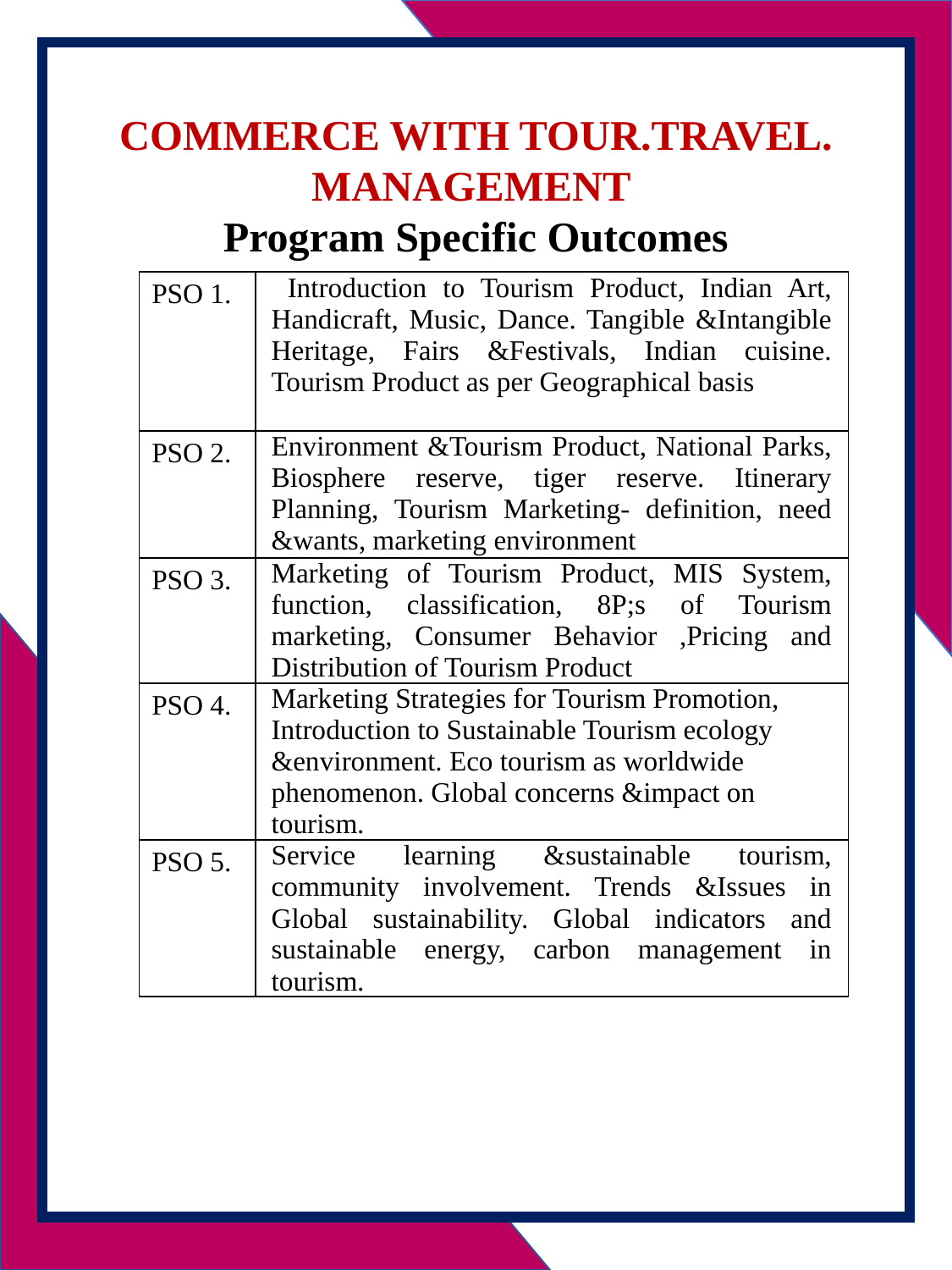

COMMERCE WITH TOUR.TRAVEL. MANAGEMENT
Program Specific Outcomes

| PSO 1. | Introduction to Tourism Product, Indian Art, Handicraft, Music, Dance. Tangible &Intangible Heritage, Fairs &Festivals, Indian cuisine. Tourism Product as per Geographical basis |
| --- | --- |
| PSO 2. | Environment &Tourism Product, National Parks, Biosphere reserve, tiger reserve. Itinerary Planning, Tourism Marketing- definition, need &wants, marketing environment |
| PSO 3. | Marketing of Tourism Product, MIS System, function, classification, 8P;s of Tourism marketing, Consumer Behavior ,Pricing and Distribution of Tourism Product |
| PSO 4. | Marketing Strategies for Tourism Promotion, Introduction to Sustainable Tourism ecology &environment. Eco tourism as worldwide phenomenon. Global concerns &impact on tourism. |
| PSO 5. | Service learning &sustainable tourism, community involvement. Trends &Issues in Global sustainability. Global indicators and sustainable energy, carbon management in tourism. |